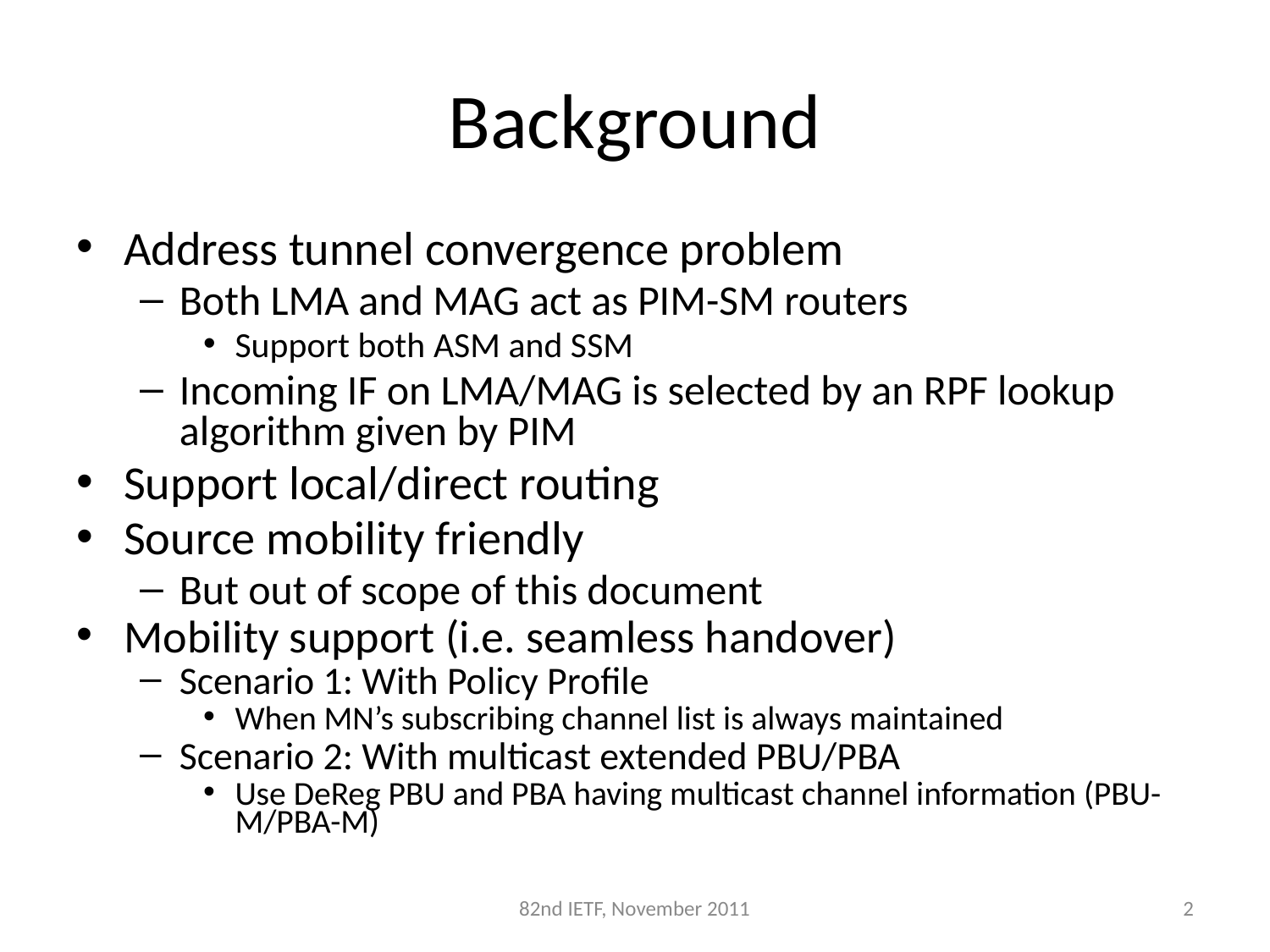

# Background
Address tunnel convergence problem
Both LMA and MAG act as PIM-SM routers
Support both ASM and SSM
Incoming IF on LMA/MAG is selected by an RPF lookup algorithm given by PIM
Support local/direct routing
Source mobility friendly
But out of scope of this document
Mobility support (i.e. seamless handover)
Scenario 1: With Policy Profile
When MN’s subscribing channel list is always maintained
Scenario 2: With multicast extended PBU/PBA
Use DeReg PBU and PBA having multicast channel information (PBU-M/PBA-M)

82nd IETF, November 2011
2